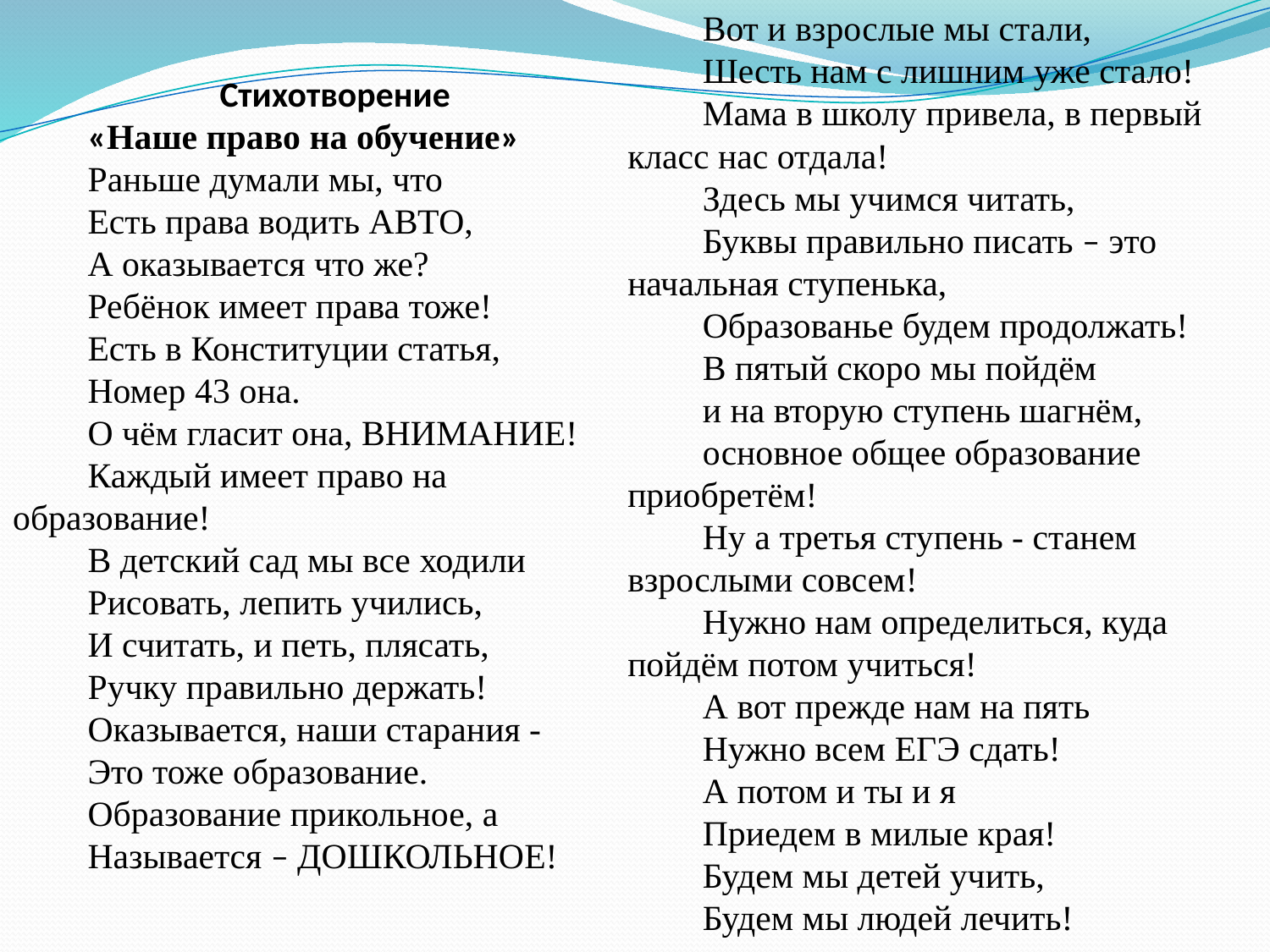

Стихотворение
«Наше право на обучение»
Раньше думали мы, что
Есть права водить АВТО,
А оказывается что же?
Ребёнок имеет права тоже!
Есть в Конституции статья,
Номер 43 она.
О чём гласит она, ВНИМАНИЕ!
Каждый имеет право на образование!
В детский сад мы все ходили
Рисовать, лепить учились,
И считать, и петь, плясать,
Ручку правильно держать!
Оказывается, наши старания -
Это тоже образование.
Образование прикольное, а
Называется – ДОШКОЛЬНОЕ!

Вот и взрослые мы стали,
Шесть нам с лишним уже стало!
Мама в школу привела, в первый класс нас отдала!
Здесь мы учимся читать,
Буквы правильно писать – это начальная ступенька,
Образованье будем продолжать!
В пятый скоро мы пойдём
и на вторую ступень шагнём,
основное общее образование приобретём!
Ну а третья ступень - станем взрослыми совсем!
Нужно нам определиться, куда пойдём потом учиться!
А вот прежде нам на пять
Нужно всем ЕГЭ сдать!
А потом и ты и я
Приедем в милые края!
Будем мы детей учить,
Будем мы людей лечить!